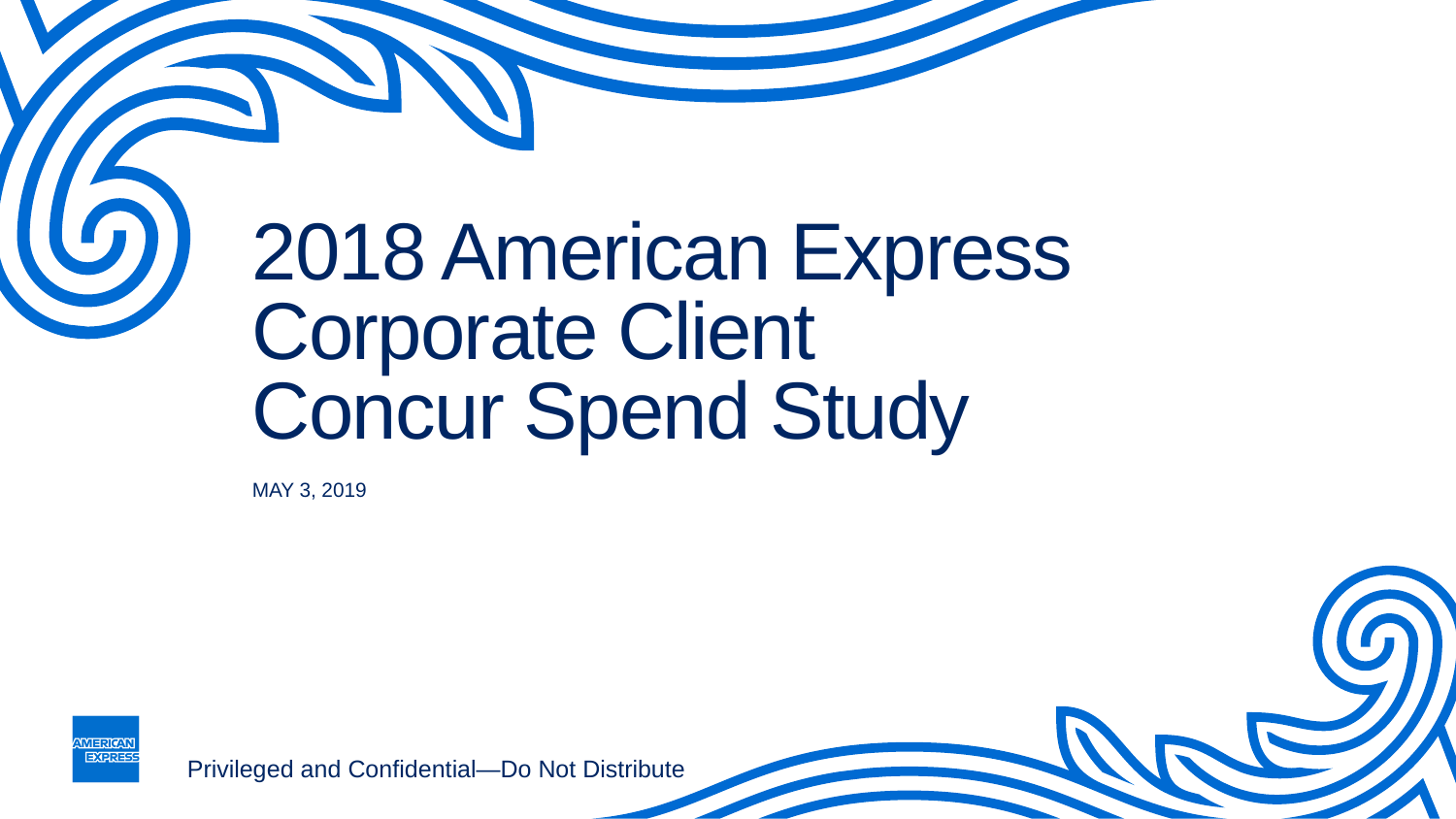

# 2018 American Express Corporate Client Concur Spend Study
May 3, 2019

Privileged and Confidential—Do Not Distribute